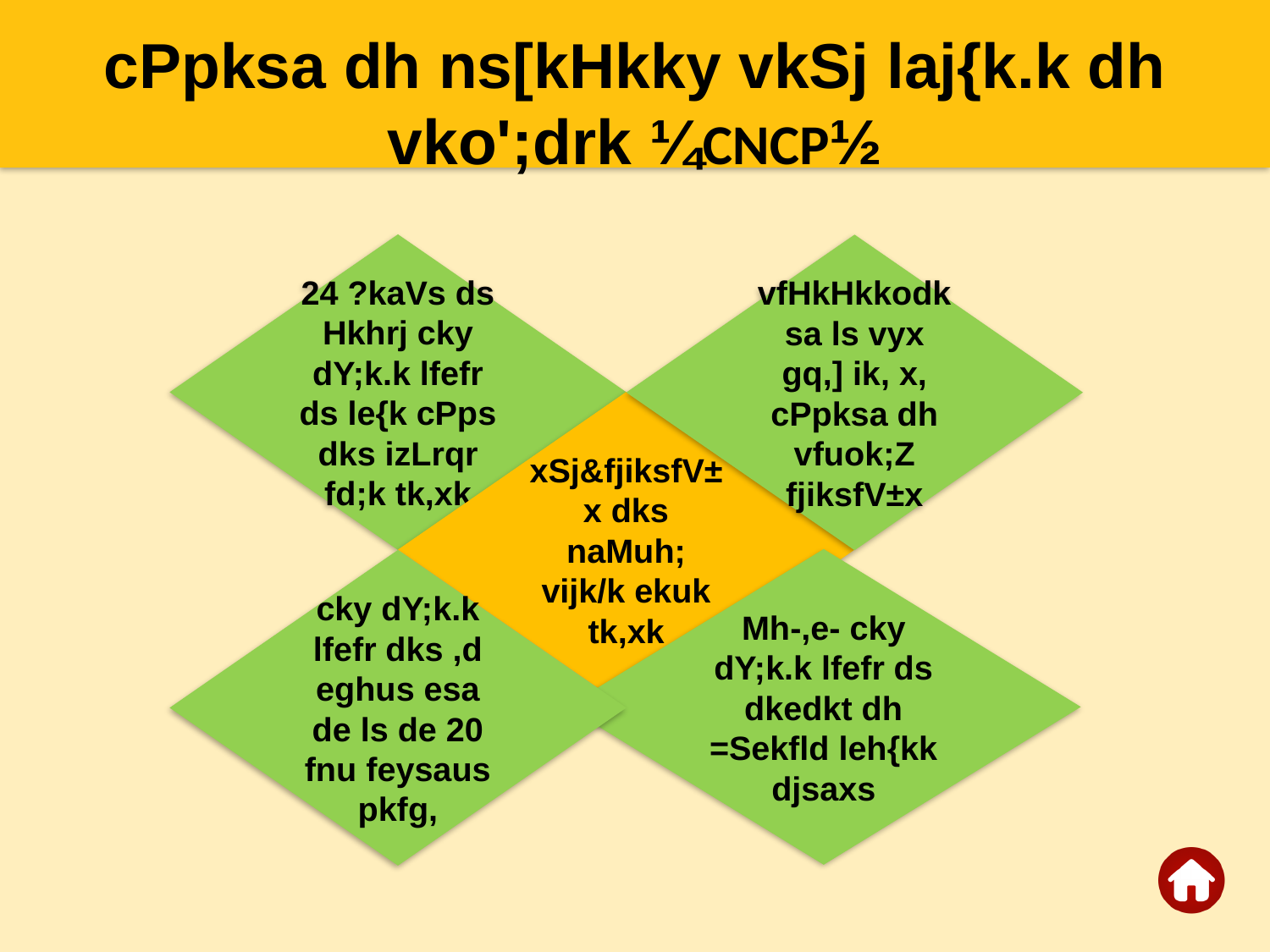

cPpksa dh ns[kHkky vkSj laj{k.k dh vko';drk ¼CNCP½
24 ?kaVs ds Hkhrj cky dY;k.k lfefr ds le{k cPps dks izLrqr fd;k tk,xk
vfHkHkkodksa ls vyx gq,] ik, x, cPpksa dh vfuok;Z fjiksfV±x
xSj&fjiksfV±x dks naMuh; vijk/k ekuk tk,xk
Mh-,e- cky dY;k.k lfefr ds dkedkt dh =Sekfld leh{kk djsaxs
cky dY;k.k lfefr dks ,d eghus esa de ls de 20 fnu feysaus pkfg,